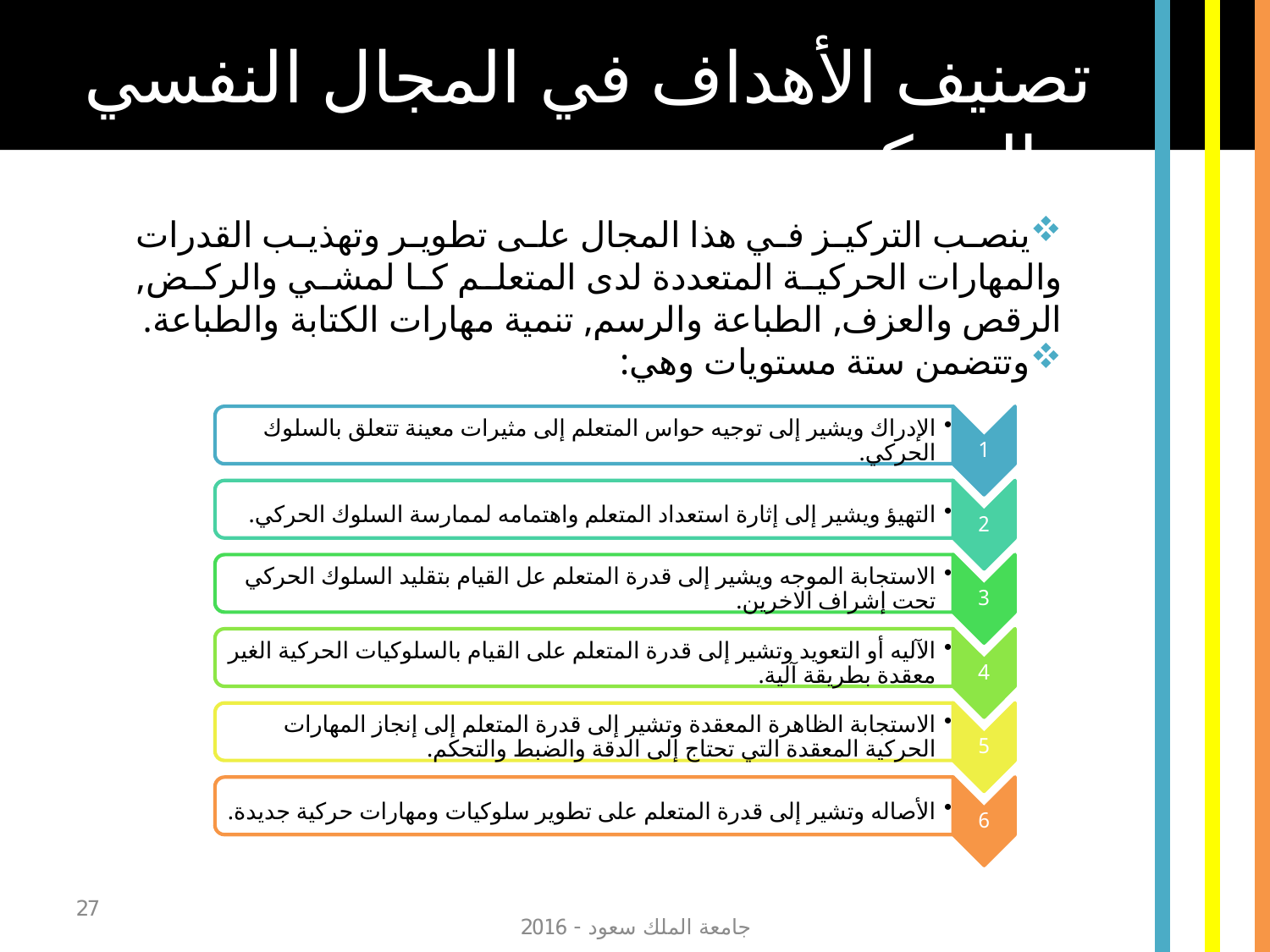

تصنيف الأهداف في المجال النفسي – الحركي
ينصب التركيز في هذا المجال على تطوير وتهذيب القدرات والمهارات الحركية المتعددة لدى المتعلم كا لمشي والركض, الرقص والعزف, الطباعة والرسم, تنمية مهارات الكتابة والطباعة.
وتتضمن ستة مستويات وهي:
1
الإدراك ويشير إلى توجيه حواس المتعلم إلى مثيرات معينة تتعلق بالسلوك الحركي.
2
التهيؤ ويشير إلى إثارة استعداد المتعلم واهتمامه لممارسة السلوك الحركي.
3
الاستجابة الموجه ويشير إلى قدرة المتعلم عل القيام بتقليد السلوك الحركي تحت إشراف الاخرين.
4
الآليه أو التعويد وتشير إلى قدرة المتعلم على القيام بالسلوكيات الحركية الغير معقدة بطريقة آلية.
5
الاستجابة الظاهرة المعقدة وتشير إلى قدرة المتعلم إلى إنجاز المهارات الحركية المعقدة التي تحتاج إلى الدقة والضبط والتحكم.
6
الأصاله وتشير إلى قدرة المتعلم على تطوير سلوكيات ومهارات حركية جديدة.
27
جامعة الملك سعود - 2016